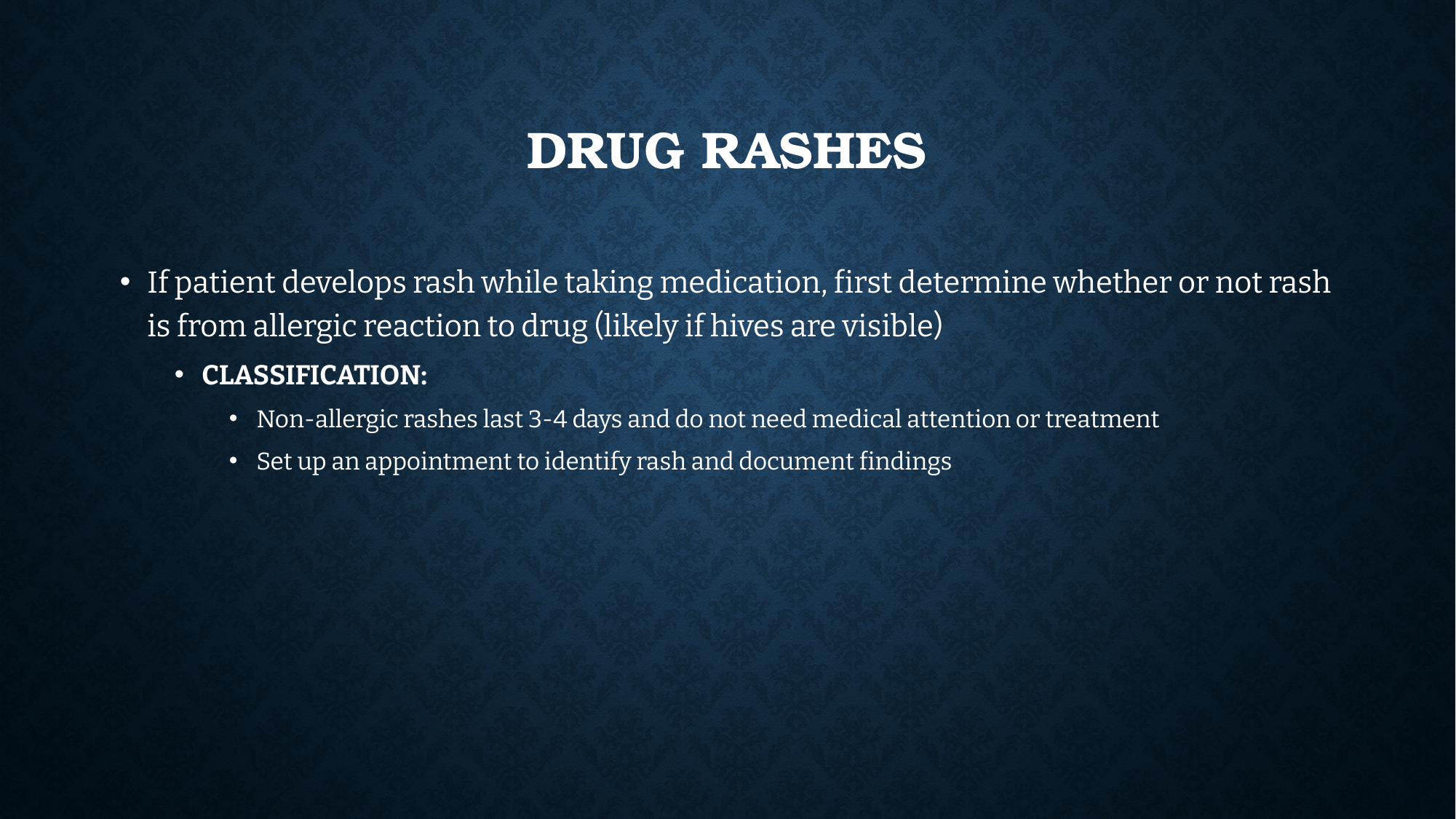

# Drug Rashes
If patient develops rash while taking medication, first determine whether or not rash is from allergic reaction to drug (likely if hives are visible)
CLASSIFICATION:
Non-allergic rashes last 3-4 days and do not need medical attention or treatment
Set up an appointment to identify rash and document findings